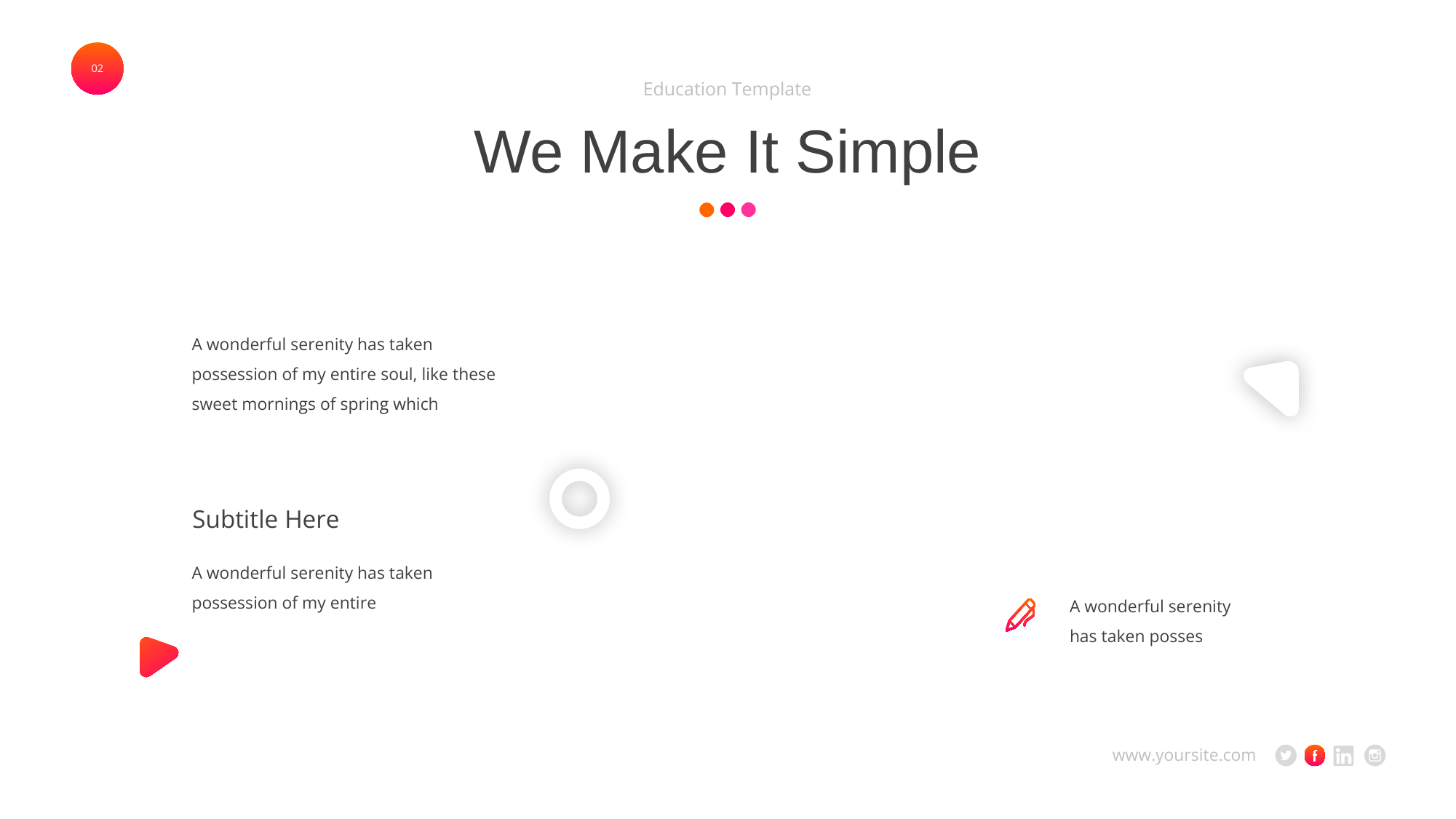

02
Education Template
We Make It Simple

A wonderful serenity has taken possession of my entire soul, like these sweet mornings of spring which

Subtitle Here
A wonderful serenity has taken possession of my entire
A wonderful serenity has taken posses

www.yoursite.com